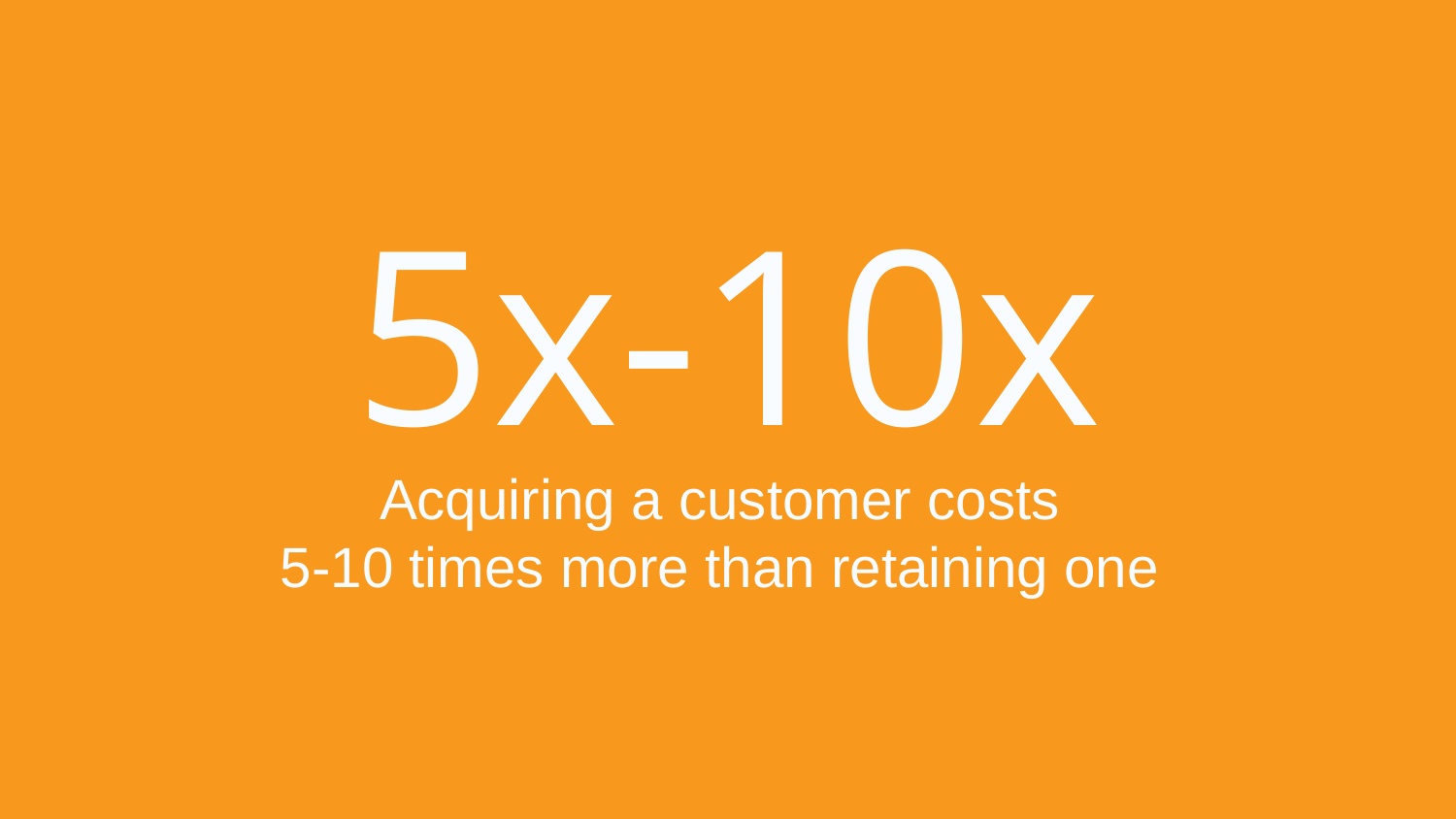

# 5x-10x
Acquiring a customer costs
5-10 times more than retaining one